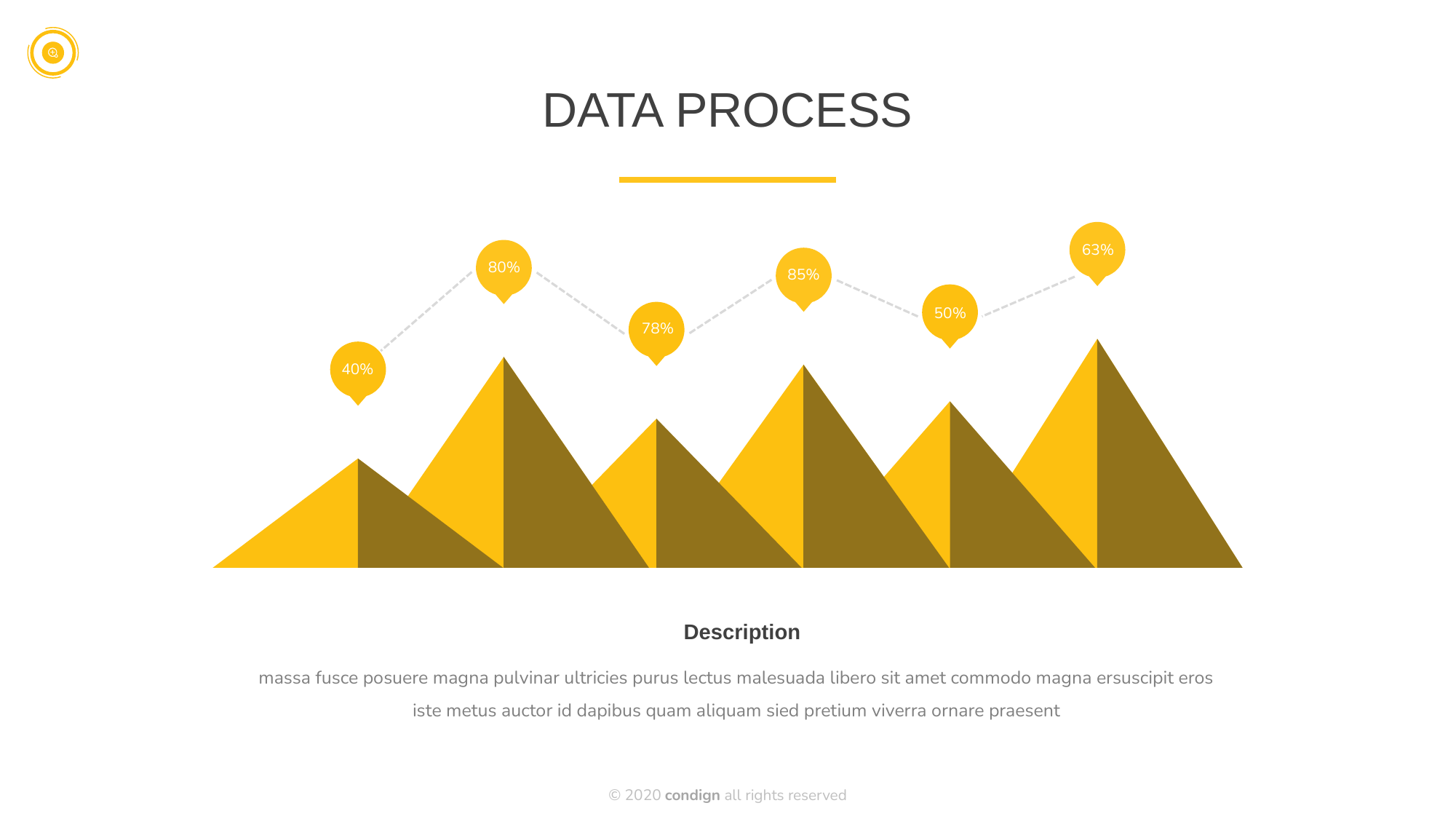

DATA PROCESS

63%

80%
85%

50%

78%

40%

Description
massa fusce posuere magna pulvinar ultricies purus lectus malesuada libero sit amet commodo magna ersuscipit eros iste metus auctor id dapibus quam aliquam sied pretium viverra ornare praesent
© 2020 condign all rights reserved